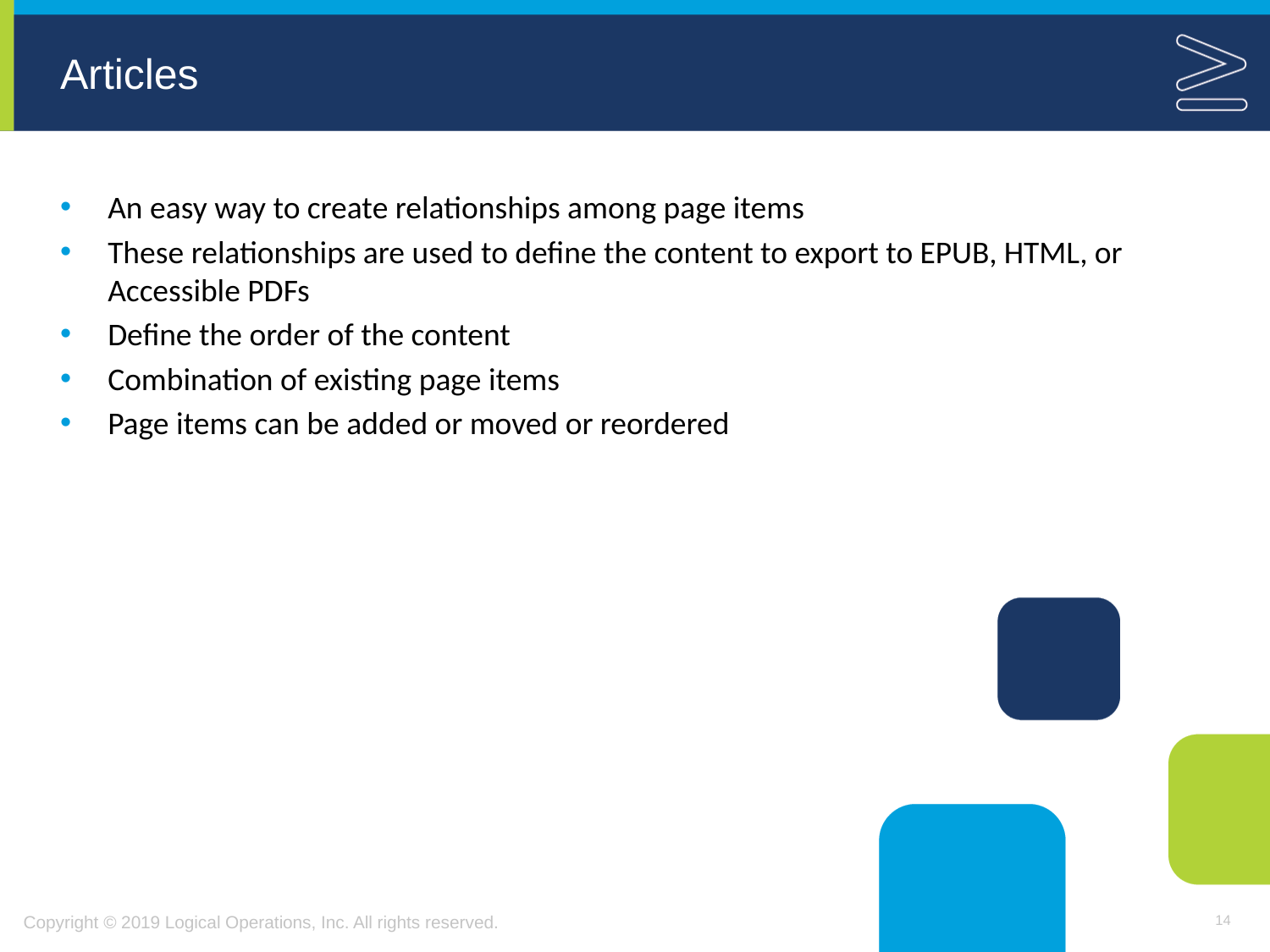

# Articles
An easy way to create relationships among page items
These relationships are used to define the content to export to EPUB, HTML, or Accessible PDFs
Define the order of the content
Combination of existing page items
Page items can be added or moved or reordered
14